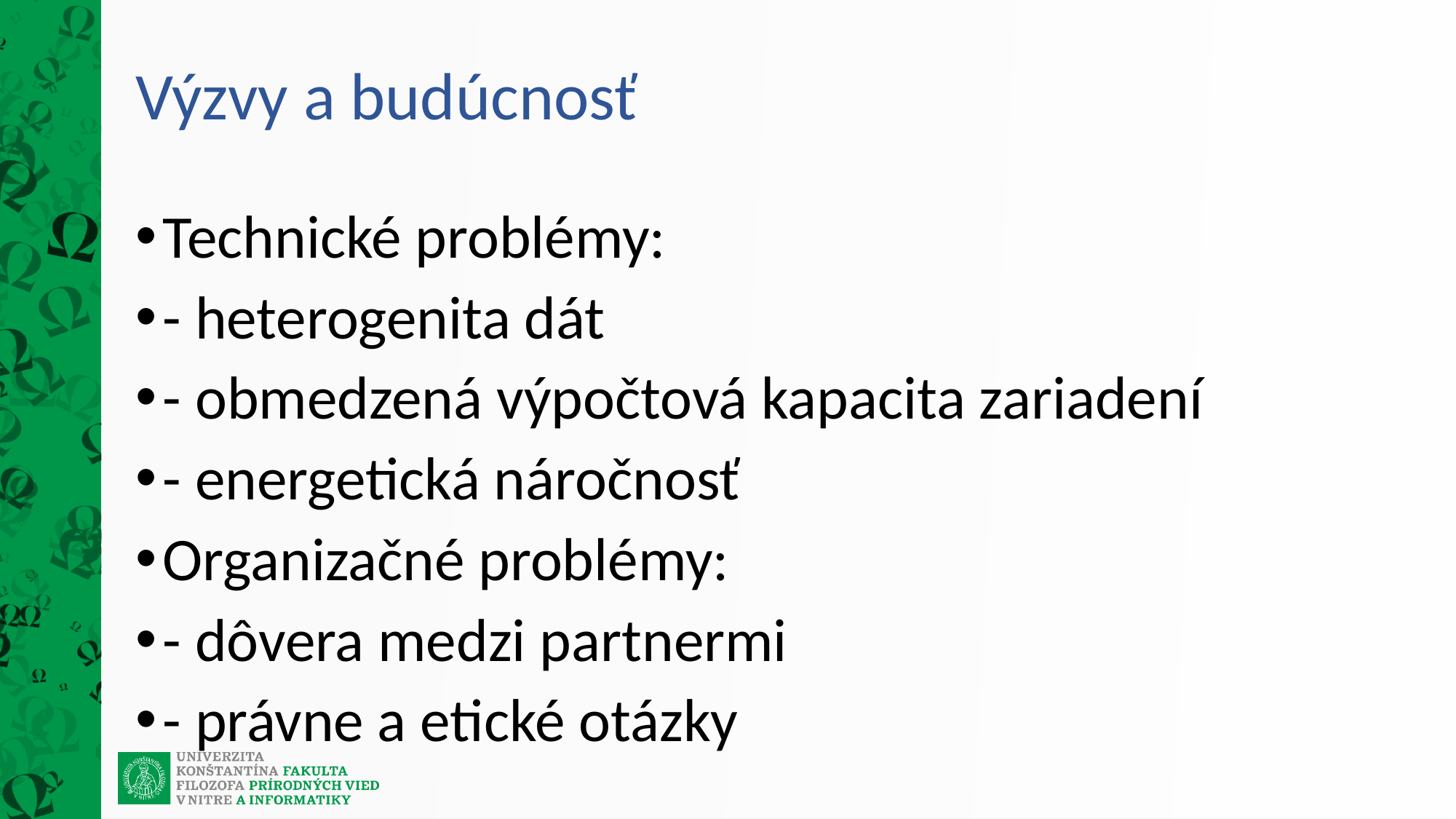

# Výzvy a budúcnosť
Technické problémy:
- heterogenita dát
- obmedzená výpočtová kapacita zariadení
- energetická náročnosť
Organizačné problémy:
- dôvera medzi partnermi
- právne a etické otázky